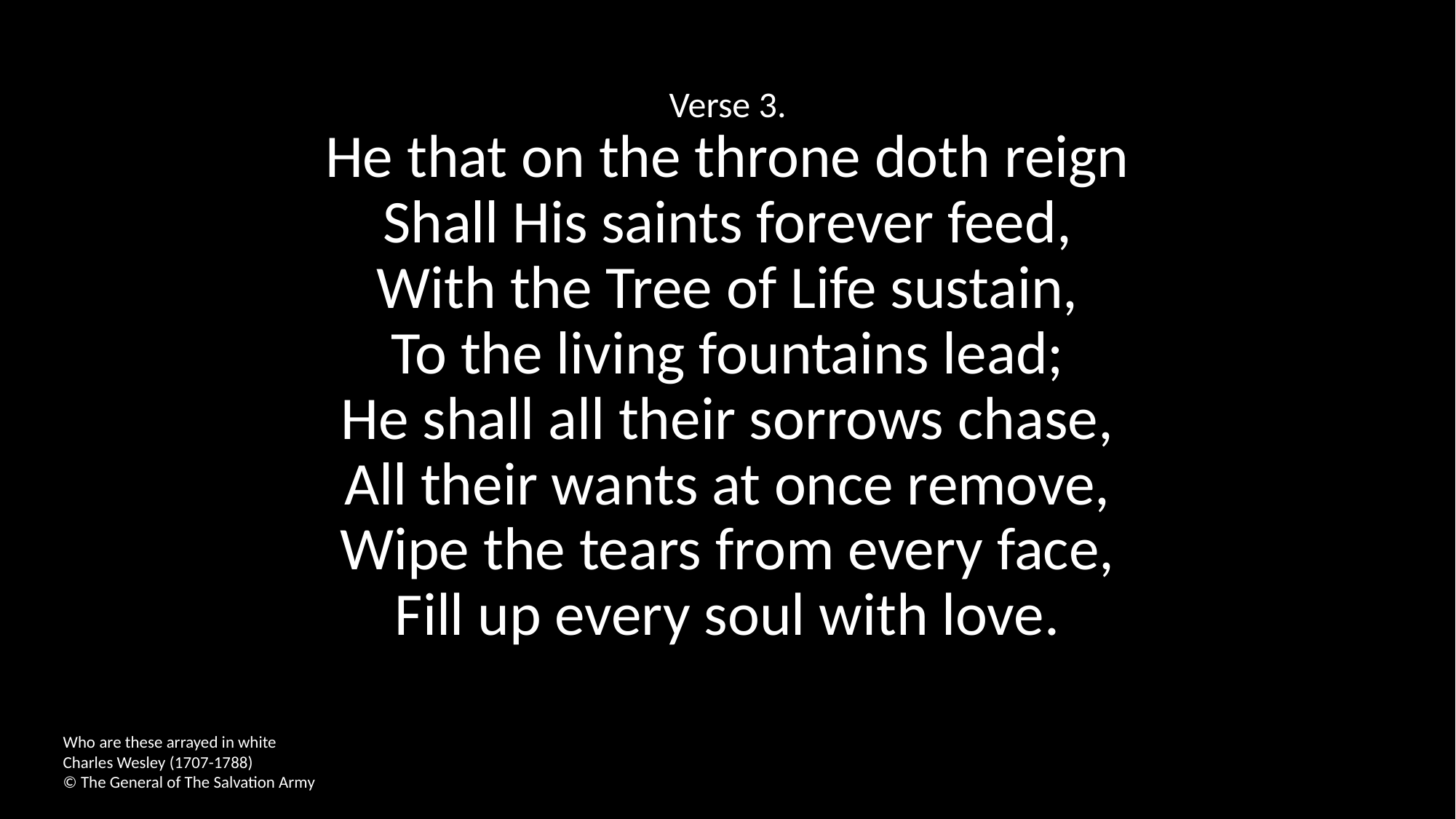

Verse 3.
He that on the throne doth reign
Shall His saints forever feed,
With the Tree of Life sustain,
To the living fountains lead;
He shall all their sorrows chase,
All their wants at once remove,
Wipe the tears from every face,
Fill up every soul with love.
Who are these arrayed in white
Charles Wesley (1707-1788)
© The General of The Salvation Army